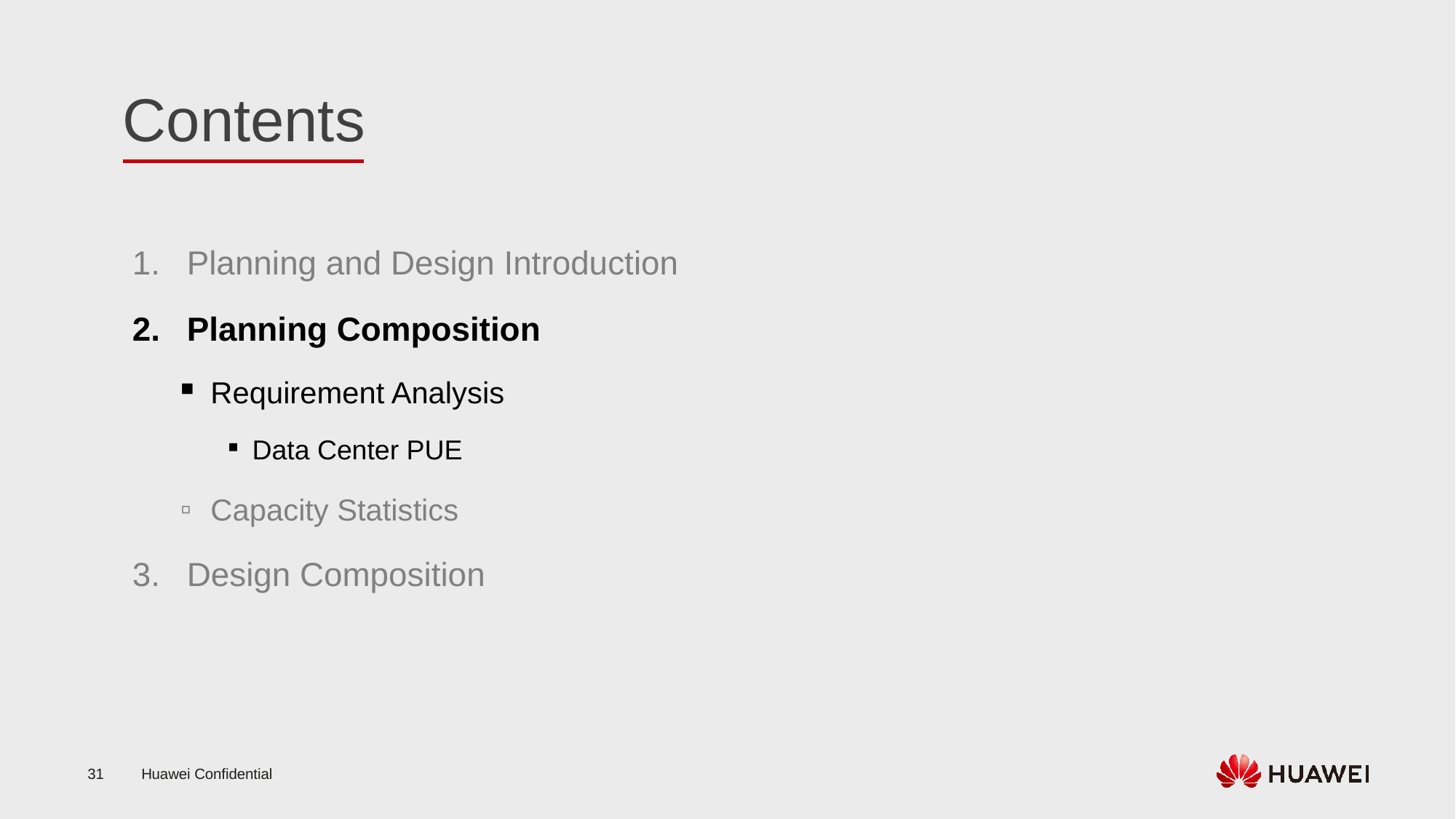

Planning and Design Introduction
Planning Composition
Requirement Analysis
Data Center PUE
Capacity Statistics
Design Composition